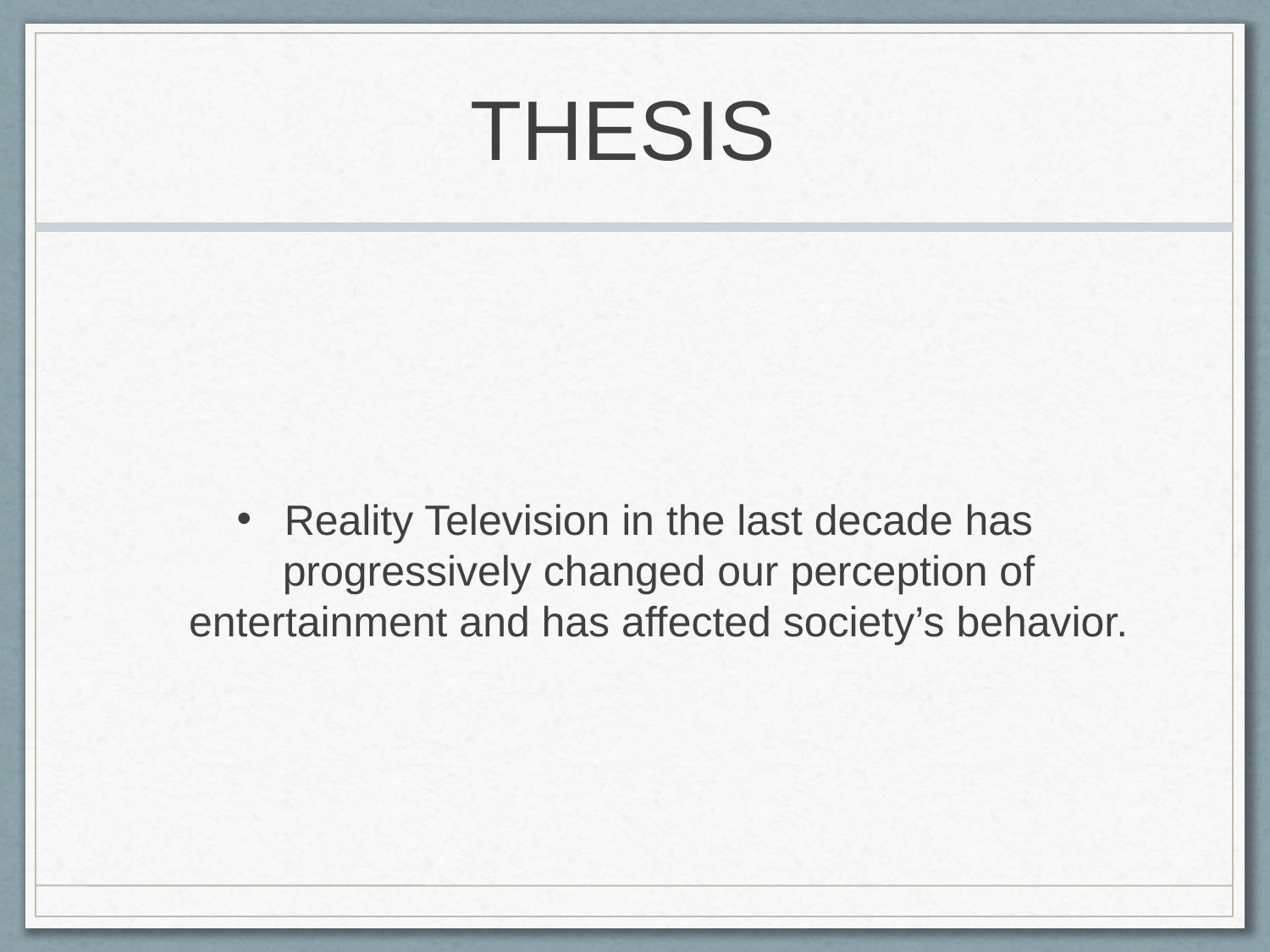

# THESIS
Reality Television in the last decade has progressively changed our perception of entertainment and has affected society’s behavior.